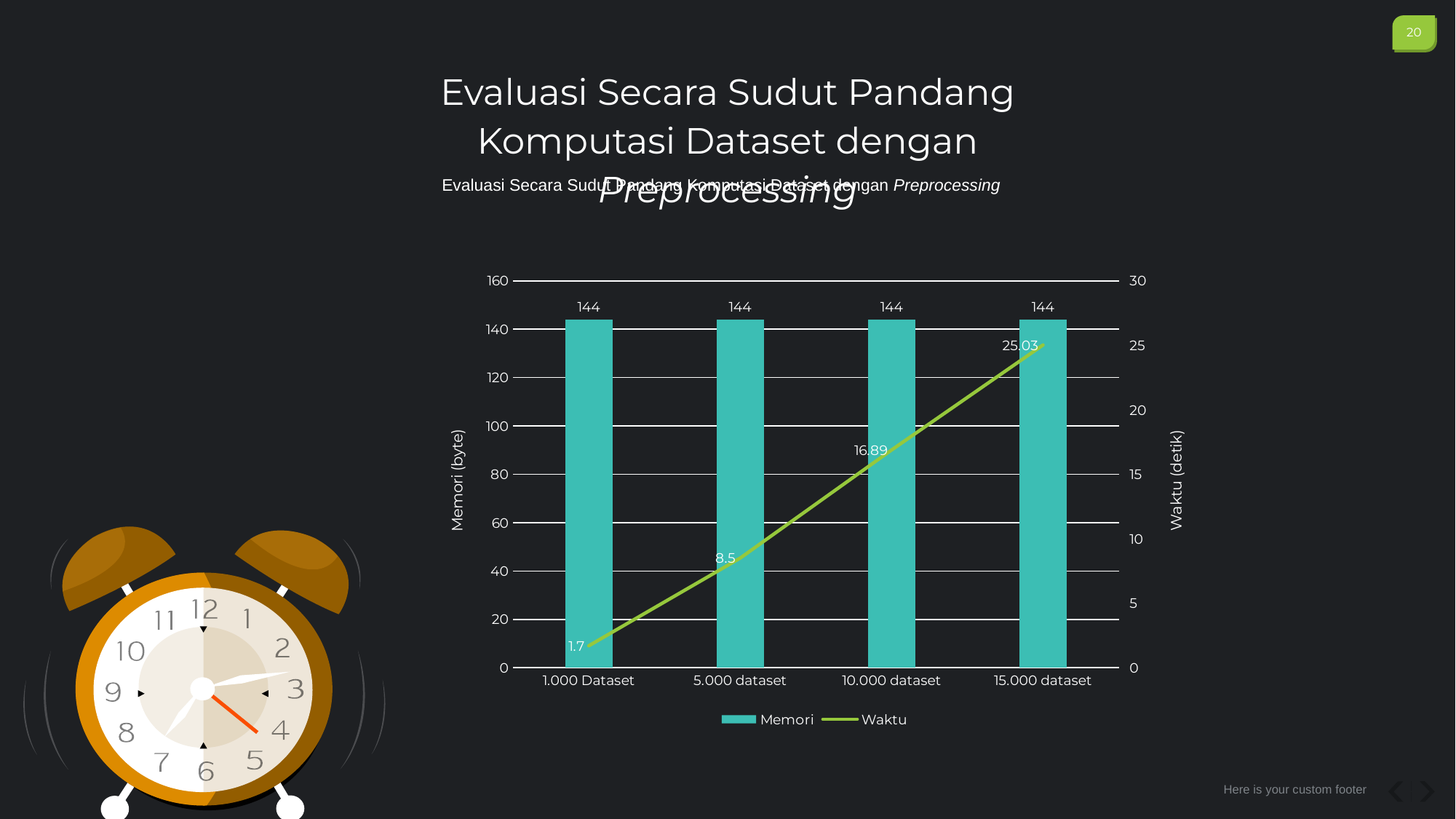

Evaluasi Secara Sudut Pandang Komputasi Dataset dengan Preprocessing
Evaluasi Secara Sudut Pandang Komputasi Dataset dengan Preprocessing

### Chart

| Category | Memori | Waktu |
|---|---|---|
| 1.000 Dataset | 144.0 | 1.7 |
| 5.000 dataset | 144.0 | 8.5 |
| 10.000 dataset | 144.0 | 16.89 |
| 15.000 dataset | 144.0 | 25.03 |

Here is your custom footer